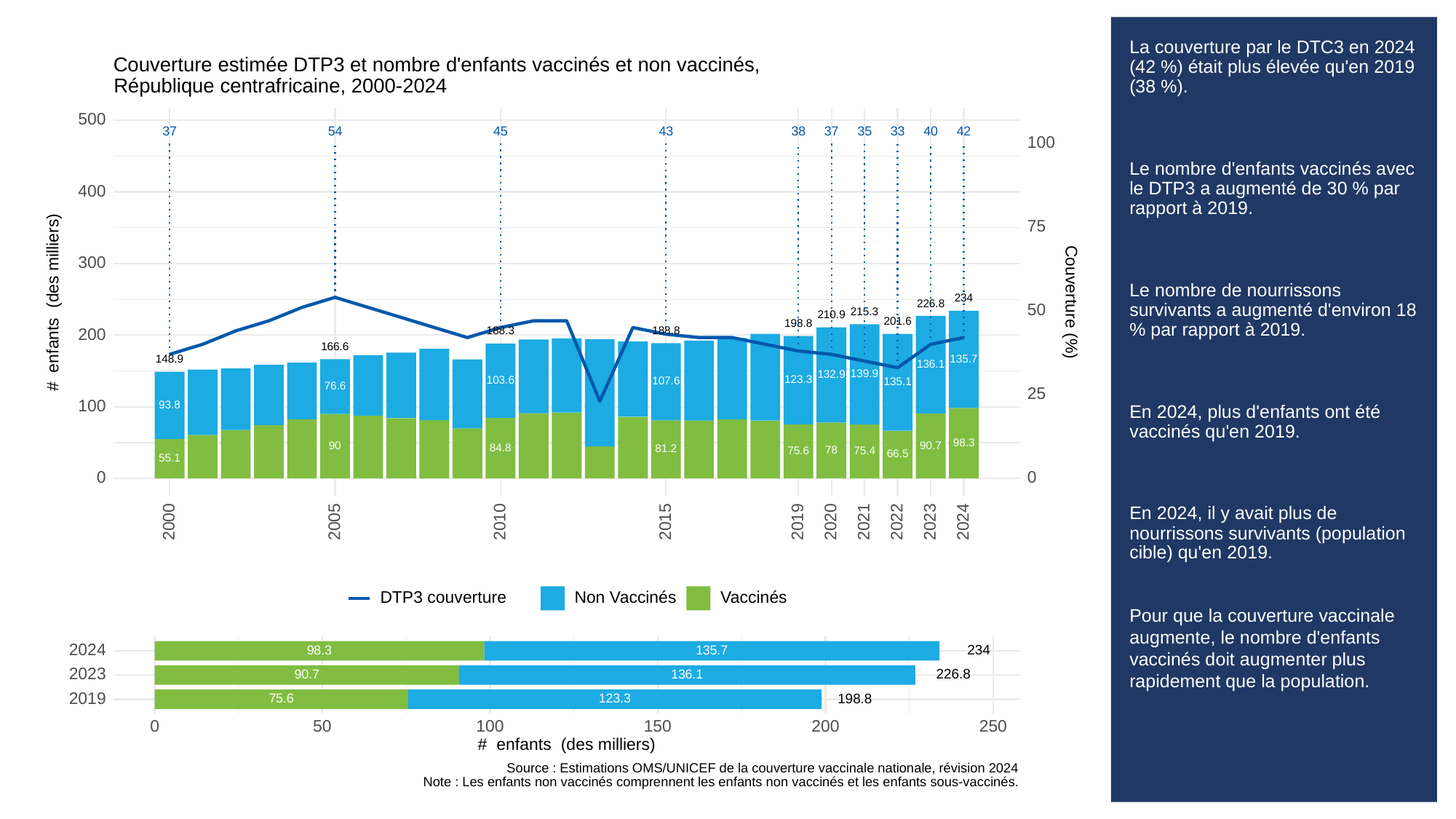

# La couverture par le DTC3 en 2024 (42 %) était plus élevée qu'en 2019 (38 %).

Le nombre d'enfants vaccinés avec le DTP3 a augmenté de 30 % par rapport à 2019.

Le nombre de nourrissons survivants a augmenté d'environ 18 % par rapport à 2019.

En 2024, plus d'enfants ont été vaccinés qu'en 2019.

En 2024, il y avait plus de nourrissons survivants (population cible) qu'en 2019.

Pour que la couverture vaccinale augmente, le nombre d'enfants vaccinés doit augmenter plus rapidement que la population.

Couverture estimée DTP3 et nombre d'enfants vaccinés et non vaccinés,
République centrafricaine, 2000-2024

500

37
43
38
37
35
33
40
54
45
42
100

400

75

300

234
#  enfants  (des milliers)
Couverture (%)

226.8
50
215.3

210.9

201.6
198.8

188.8
188.3

200

166.6

135.7
148.9

136.1

139.9
132.9

123.3
103.6
107.6
135.1
76.6
25
100
93.8

98.3
90.7
90

84.8
81.2
78

75.6
75.4
66.5
55.1
0
0

2023
2000
2005
2010
2015
2019
2020
2021
2022
2024

DTP3 couverture
Non Vaccinés
Vaccinés

2024
234
98.3
135.7

2023
226.8
136.1
90.7

2019
198.8
123.3
75.6

0
50
100
150
200
250
#  enfants  (des milliers)
Source : Estimations OMS/UNICEF de la couverture vaccinale nationale, révision 2024
Note : Les enfants non vaccinés comprennent les enfants non vaccinés et les enfants sous-vaccinés.